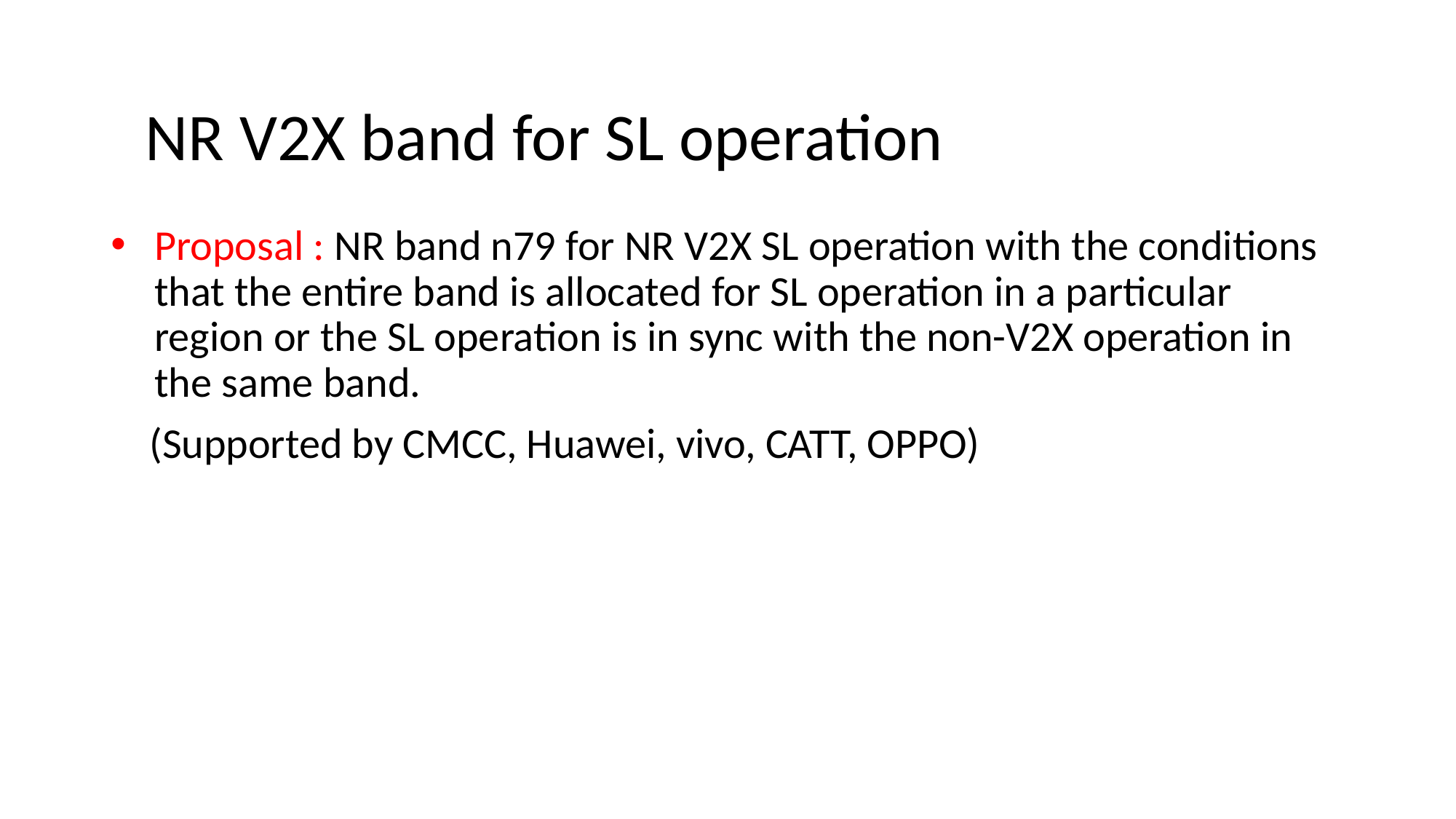

# NR V2X band for SL operation
Proposal : NR band n79 for NR V2X SL operation with the conditions that the entire band is allocated for SL operation in a particular region or the SL operation is in sync with the non-V2X operation in the same band.
    (Supported by CMCC, Huawei, vivo, CATT, OPPO)